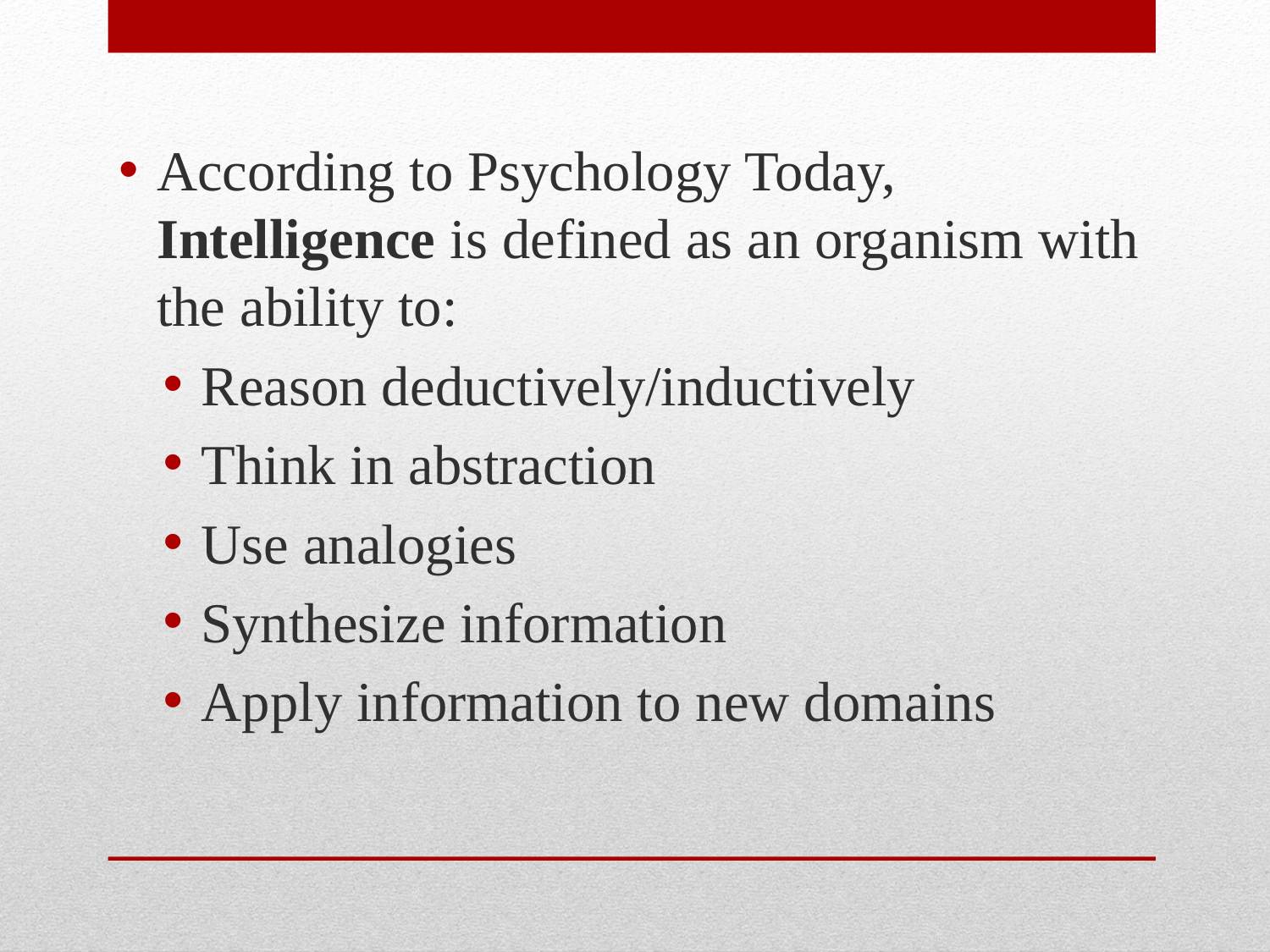

According to Psychology Today, Intelligence is defined as an organism with the ability to:
Reason deductively/inductively
Think in abstraction
Use analogies
Synthesize information
Apply information to new domains